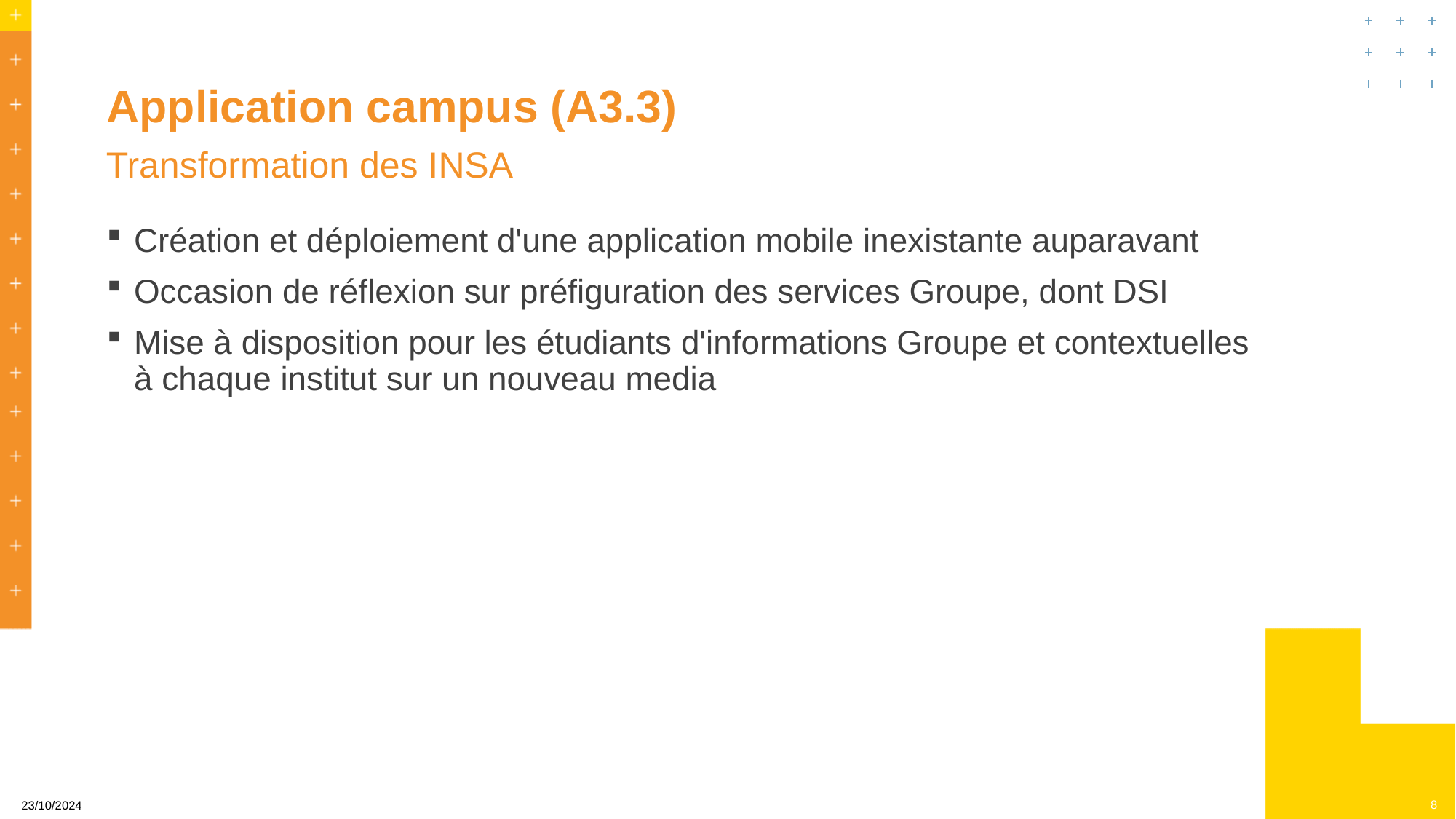

# Application campus (A3.3)

Transformation des INSA

Création et déploiement d'une application mobile inexistante auparavant
Occasion de réflexion sur préfiguration des services Groupe, dont DSI
Mise à disposition pour les étudiants d'informations Groupe et contextuelles à chaque institut sur un nouveau media
8
23/10/2024